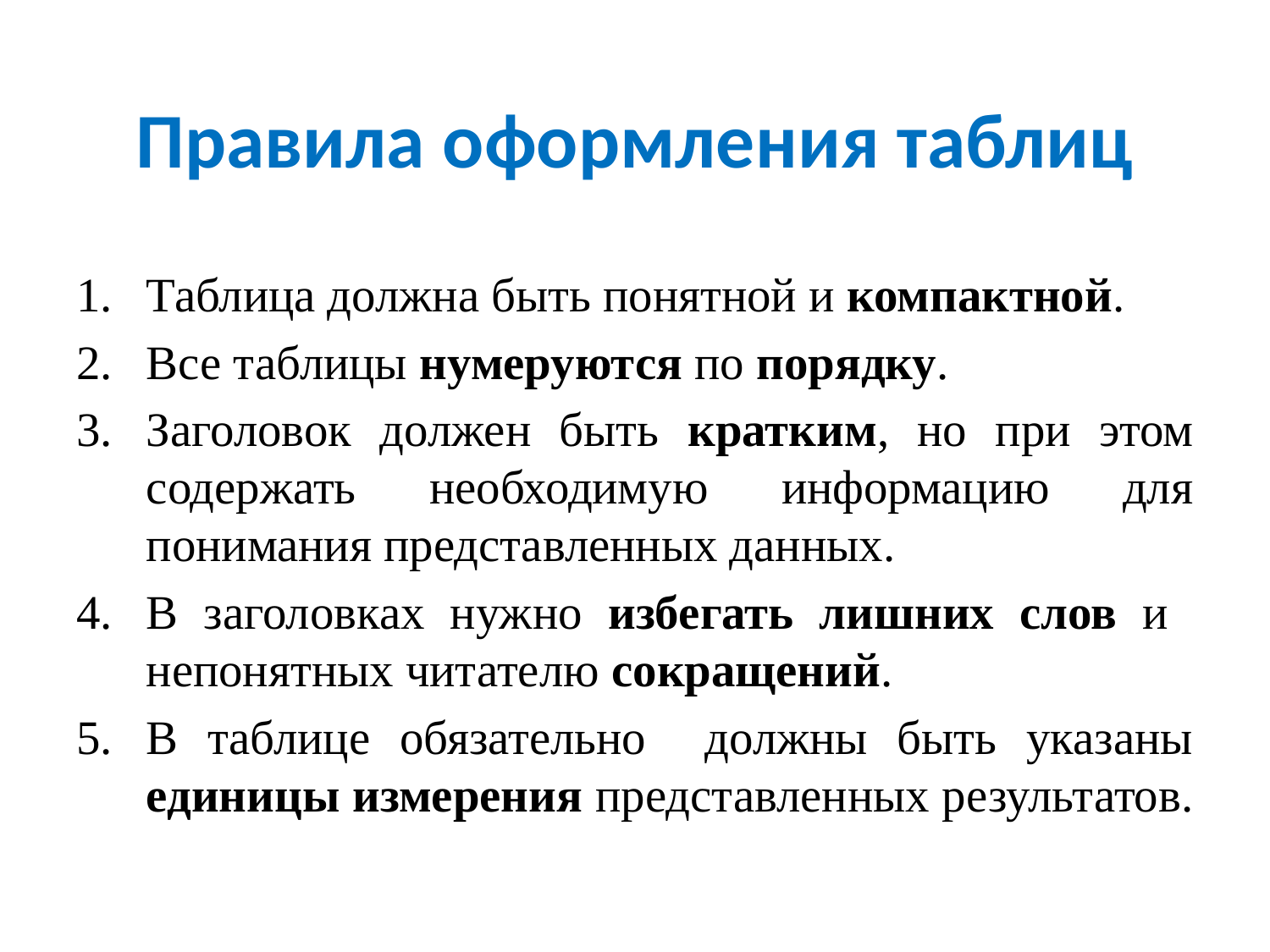

# Правила оформления таблиц
Таблица должна быть понятной и компактной.
Все таблицы нумеруются по порядку.
Заголовок должен быть кратким, но при этом содержать необходимую информацию для понимания представленных данных.
В заголовках нужно избегать лишних слов и  непонятных читателю сокращений.
В таблице обязательно  должны быть указаны единицы измерения представленных результатов.